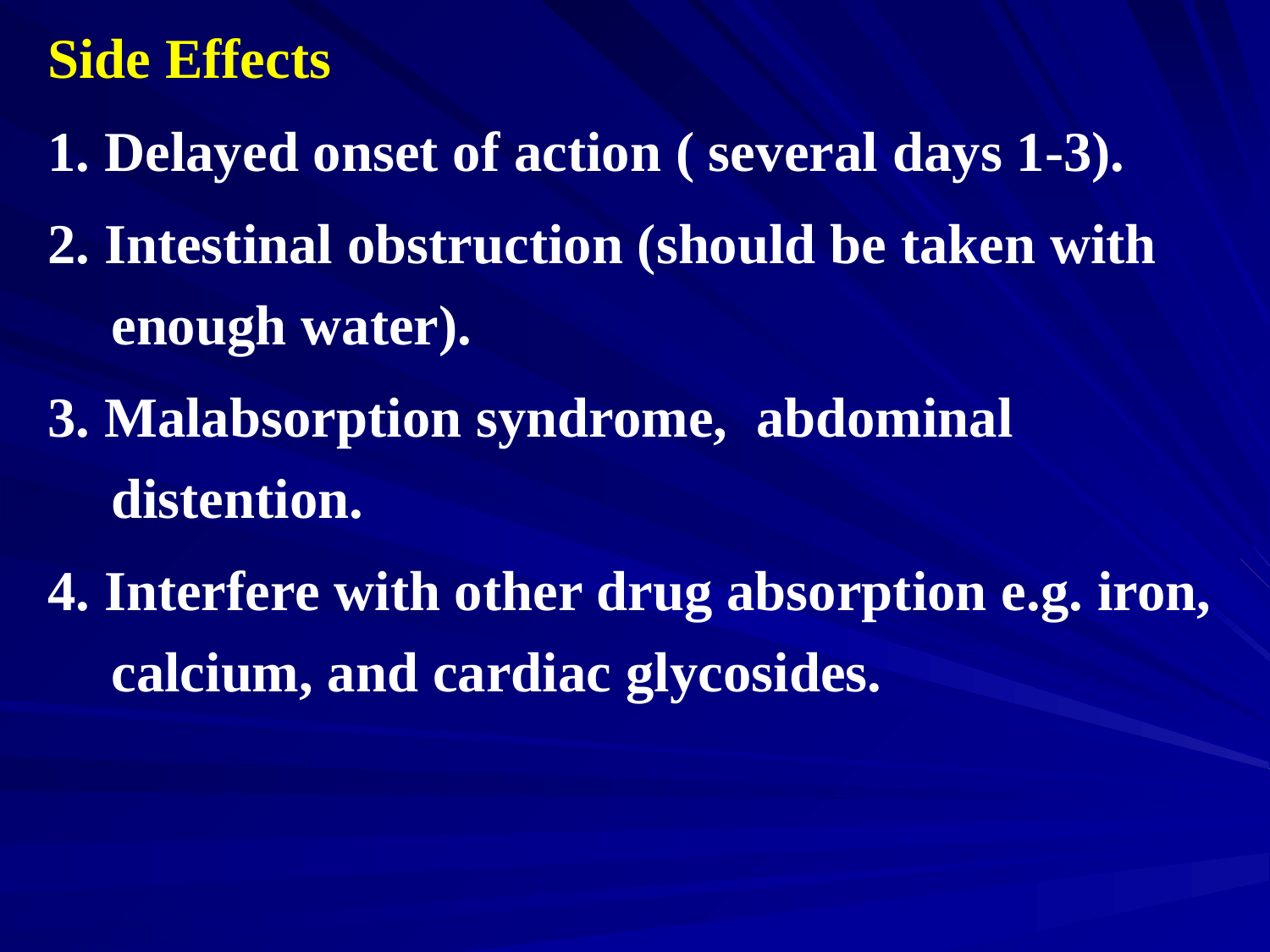

Side Effects
1. Delayed onset of action ( several days 1-3).
2. Intestinal obstruction (should be taken with enough water).
3. Malabsorption syndrome,  abdominal distention.
4. Interfere with other drug absorption e.g. iron, calcium, and cardiac glycosides.